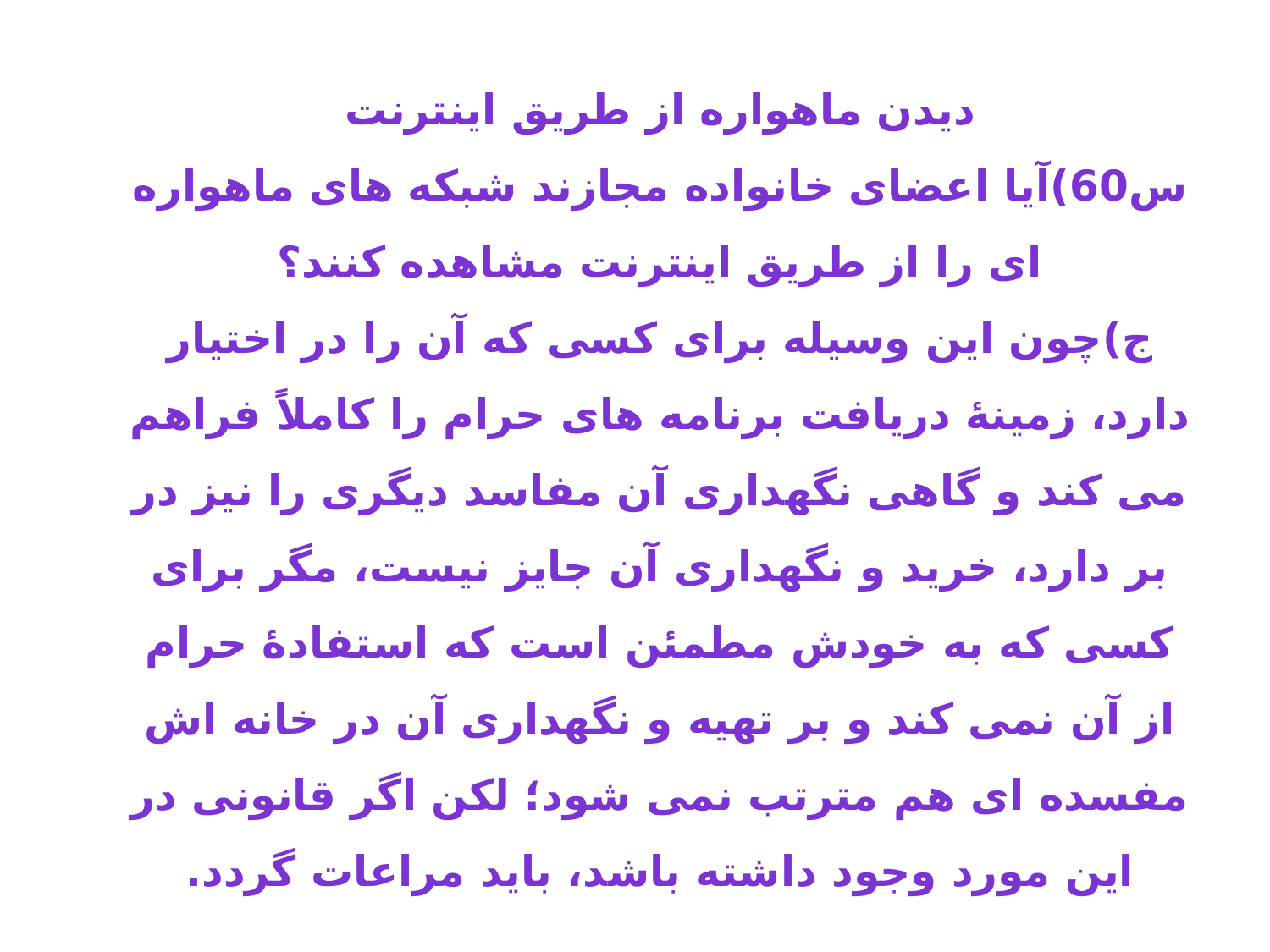

دیدن ماهواره از طریق اینترنت
س60)آیا اعضای خانواده مجازند شبکه های ماهواره ای را از طریق اینترنت مشاهده کنند؟
ج)چون این وسیله برای کسی که آن را در اختیار دارد، زمینۀ دریافت برنامه های حرام را کاملاً فراهم می کند و گاهی نگهداری آن مفاسد دیگری را نیز در بر دارد، خرید و نگهداری آن جایز نیست، مگر برای کسی که به خودش مطمئن است که استفادۀ حرام از آن نمی کند و بر تهیه و نگهداری آن در خانه اش مفسده ای هم مترتب نمی شود؛ لکن اگر قانونی در این مورد وجود داشته باشد، باید مراعات گردد.